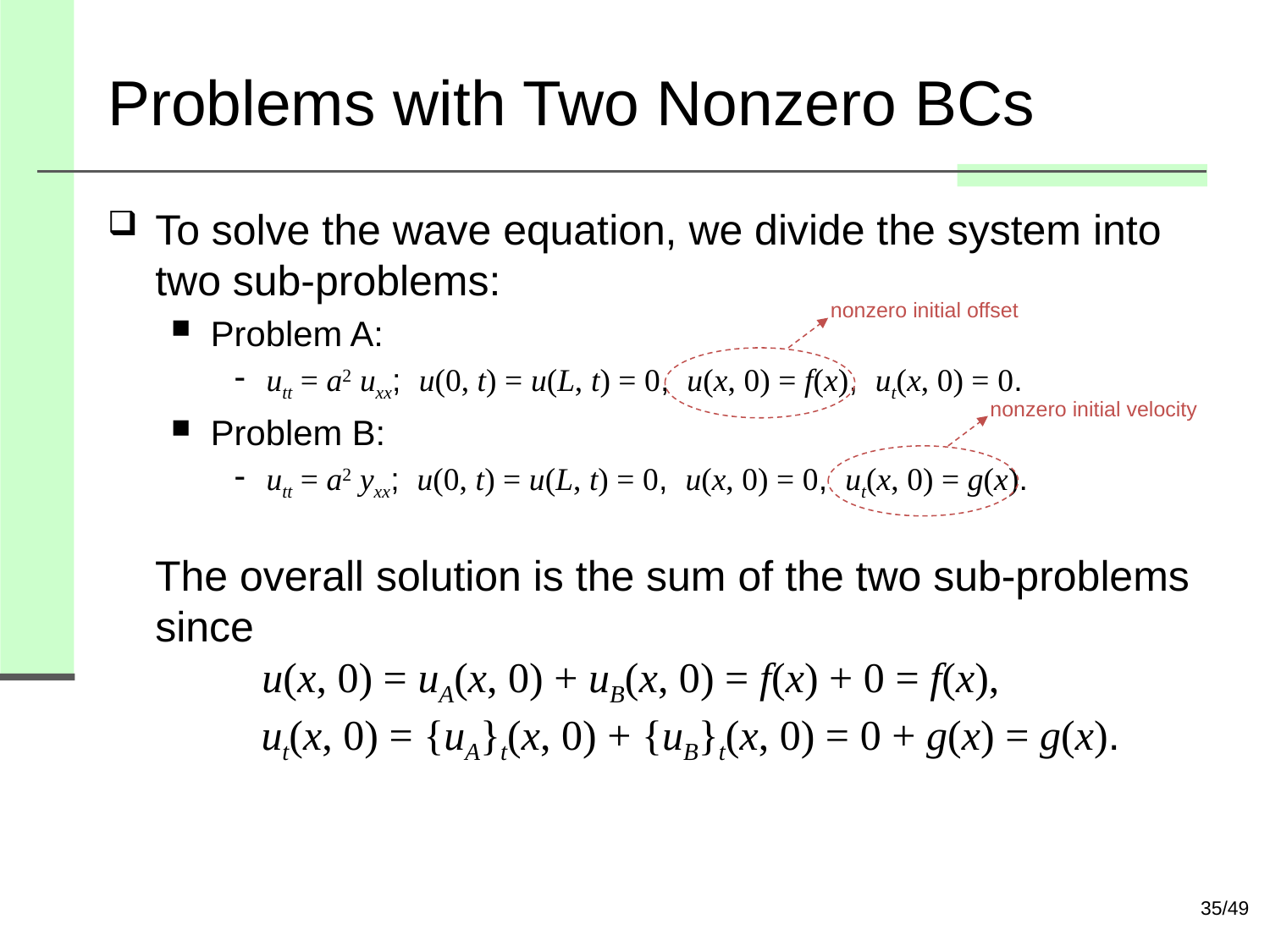

# Problems with Two Nonzero BCs
To solve the wave equation, we divide the system into two sub-problems:
Problem A:
utt = a2 uxx;  u(0, t) = u(L, t) = 0,  u(x, 0) = f(x),  ut(x, 0) = 0.
Problem B:
utt = a2 yxx;  u(0, t) = u(L, t) = 0,  u(x, 0) = 0,  ut(x, 0) = g(x).
    The overall solution is the sum of the two sub-problems since
         u(x, 0) = uA(x, 0) + uB(x, 0) = f(x) + 0 = f(x),
          ut(x, 0) = {uA}t(x, 0) + {uB}t(x, 0) = 0 + g(x) = g(x).
nonzero initial offset

nonzero initial velocity

35